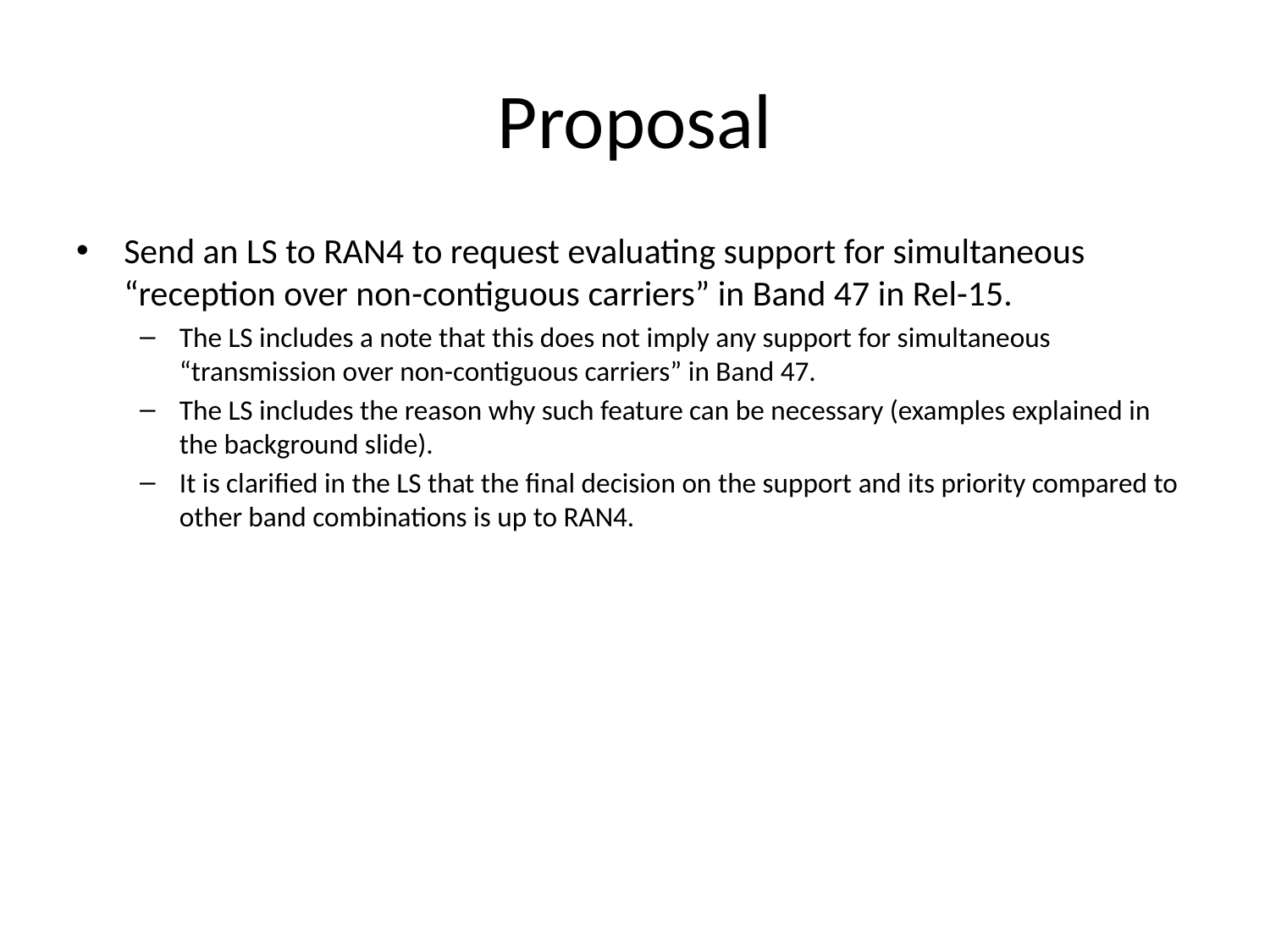

# Proposal
Send an LS to RAN4 to request evaluating support for simultaneous “reception over non-contiguous carriers” in Band 47 in Rel-15.
The LS includes a note that this does not imply any support for simultaneous “transmission over non-contiguous carriers” in Band 47.
The LS includes the reason why such feature can be necessary (examples explained in the background slide).
It is clarified in the LS that the final decision on the support and its priority compared to other band combinations is up to RAN4.